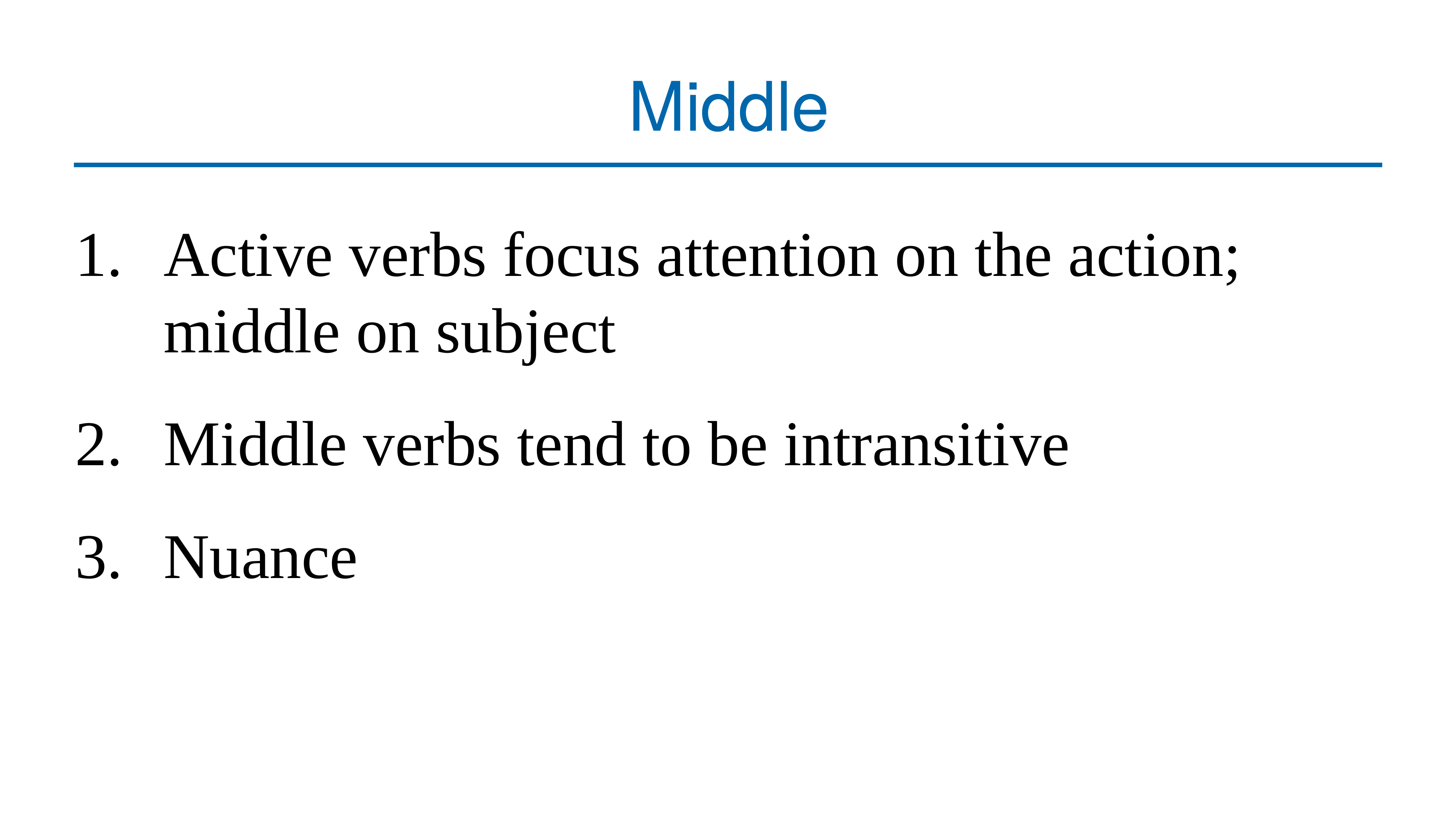

# Middle
Active verbs focus attention on the action; middle on subject
Middle verbs tend to be intransitive
Nuance